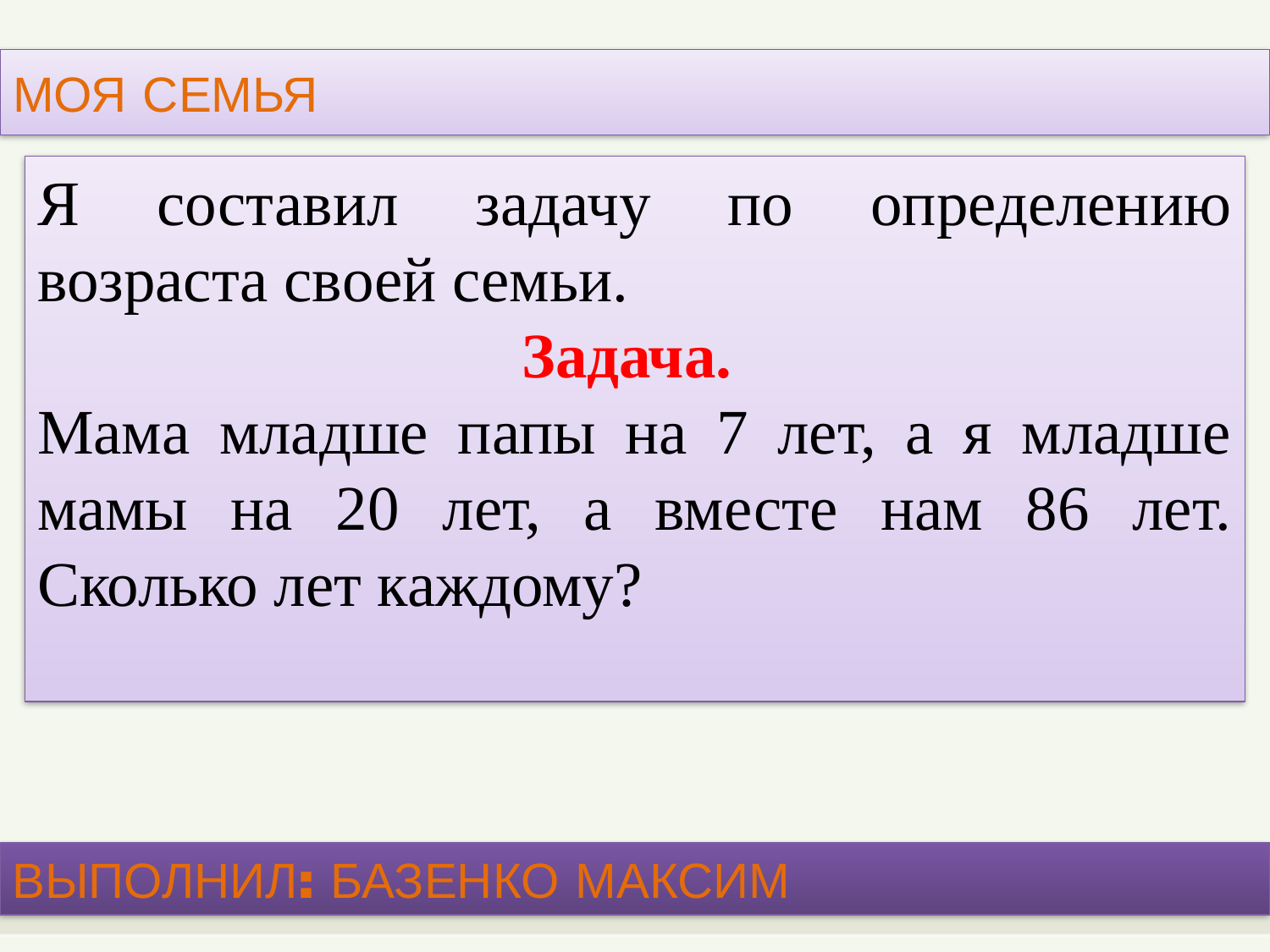

# МОЯ СЕМЬЯ
Я составил задачу по определению возраста своей семьи.
Задача.
Мама младше папы на 7 лет, а я младше мамы на 20 лет, а вместе нам 86 лет. Сколько лет каждому?

ВЫПОЛНИЛ: БАЗЕНКО МАКСИМ